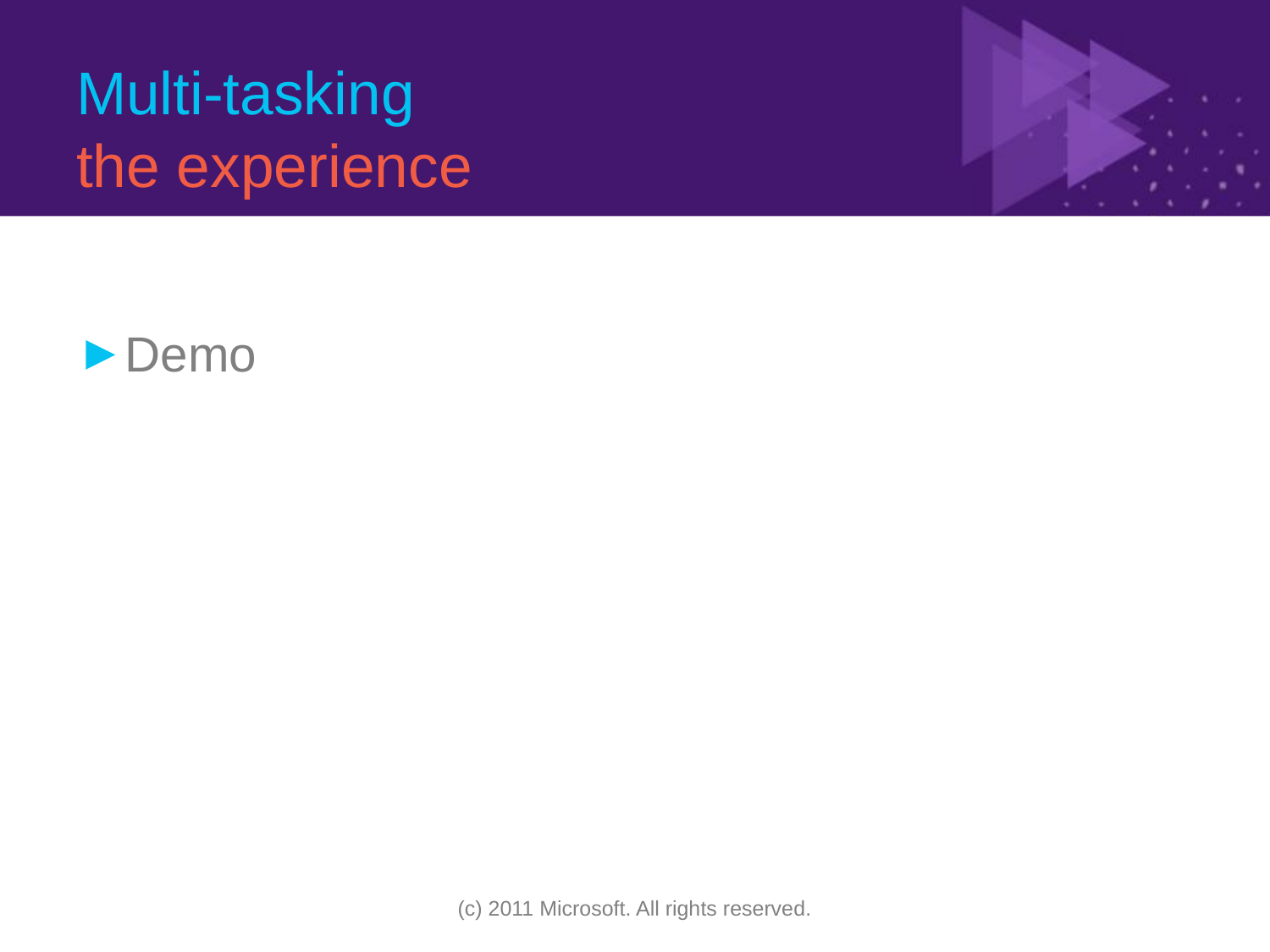

# Multi-tasking the experience
Demo
(c) 2011 Microsoft. All rights reserved.